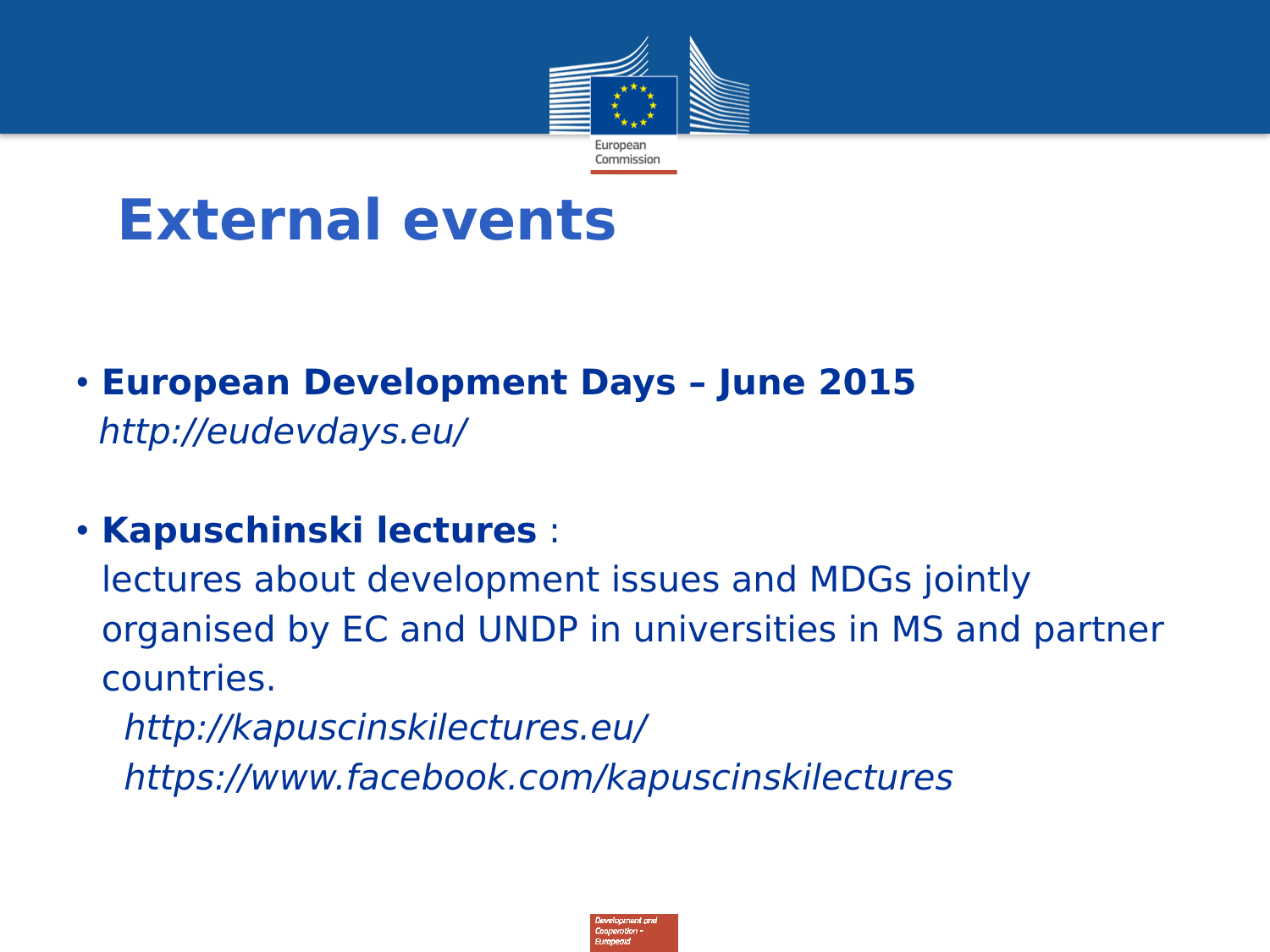

# External events
European Development Days – June 2015
  http://eudevdays.eu/

Kapuschinski lectures :
	lectures about development issues and MDGs jointly organised by EC and UNDP in universities in MS and partner countries.
http://kapuscinskilectures.eu/
https://www.facebook.com/kapuscinskilectures